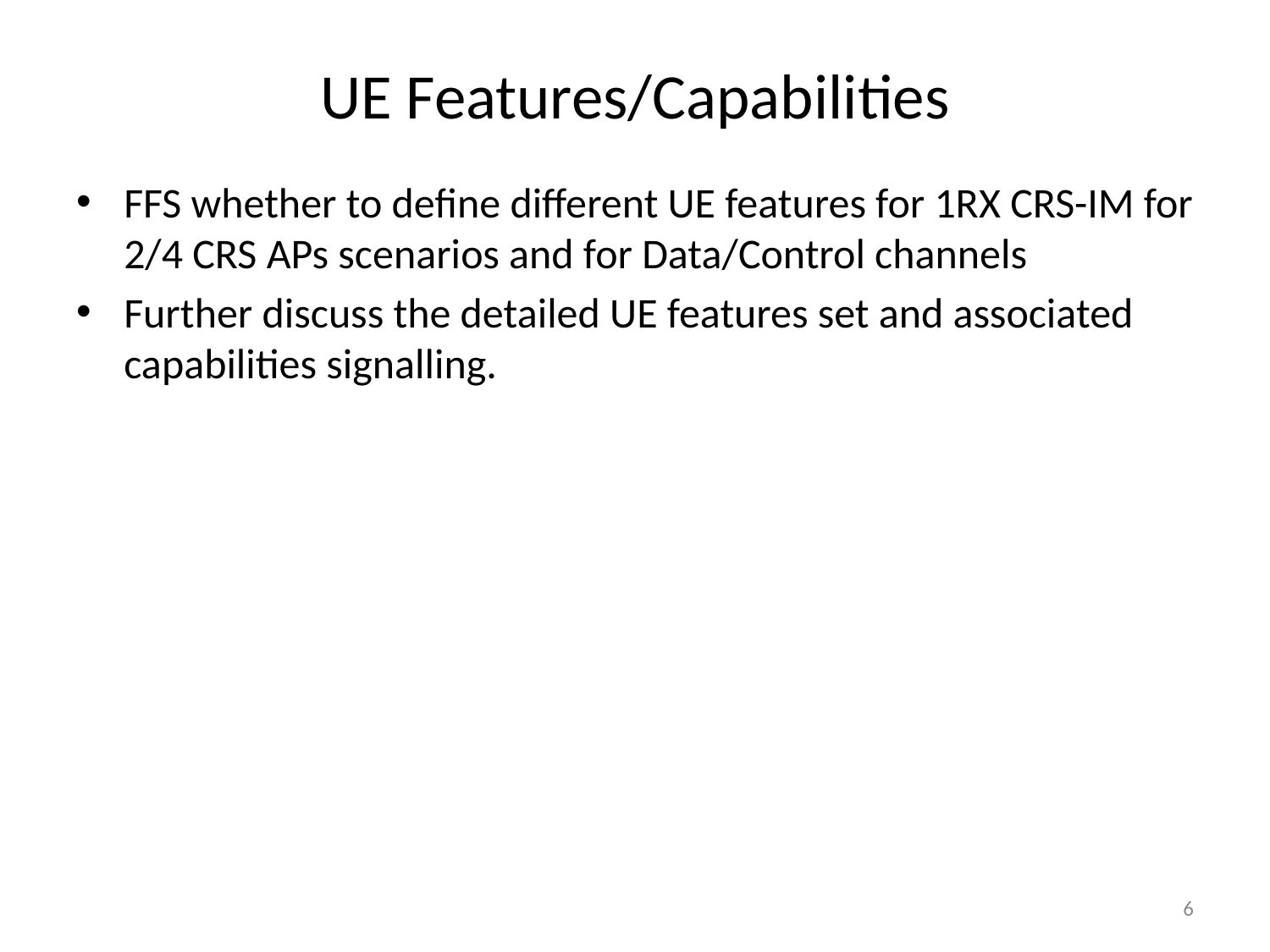

# UE Features/Capabilities
FFS whether to define different UE features for 1RX CRS-IM for 2/4 CRS APs scenarios and for Data/Control channels
Further discuss the detailed UE features set and associated capabilities signalling.

6